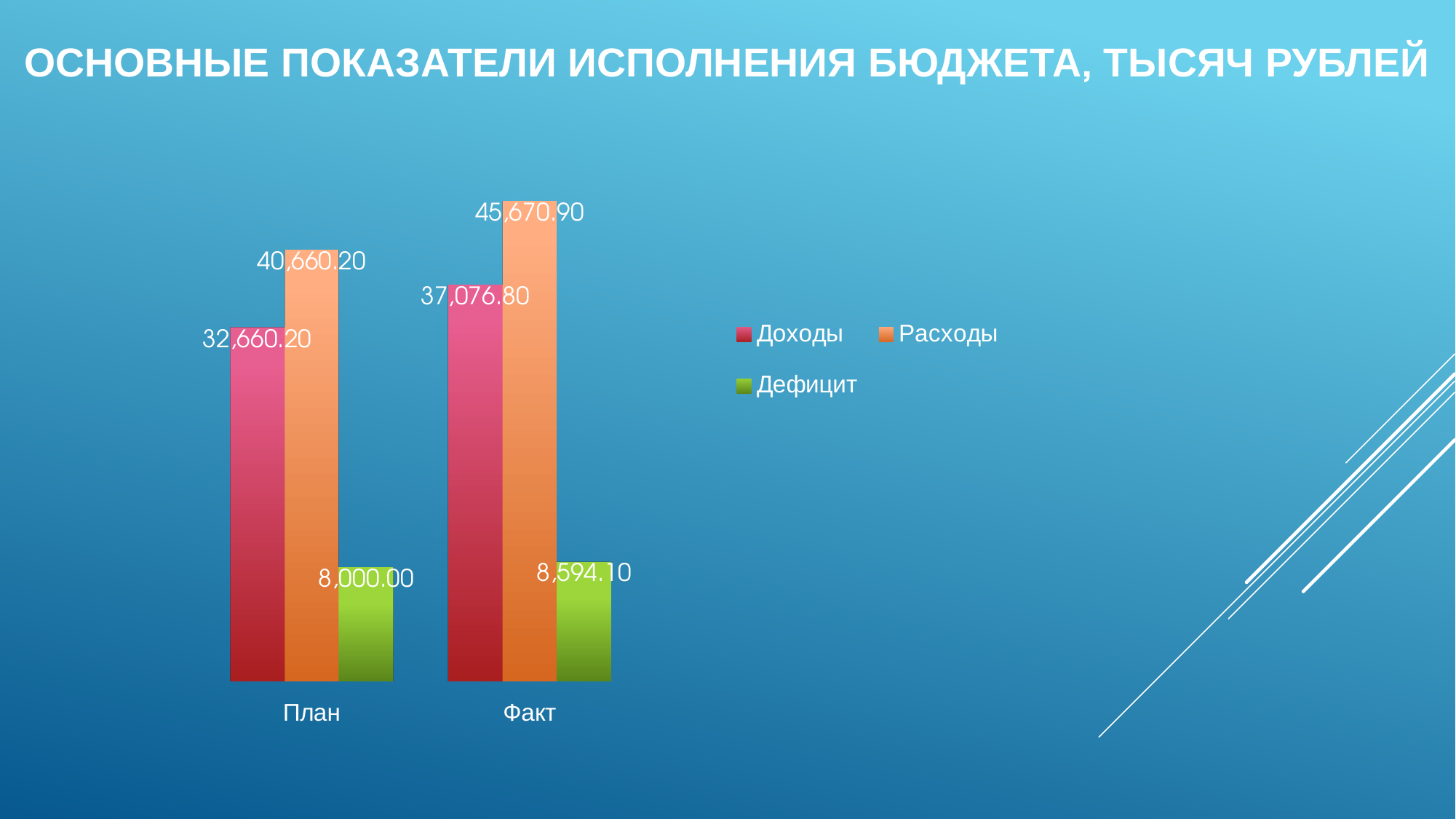

Основные показатели исполнения бюджета, тысяч рублей

[unsupported chart]